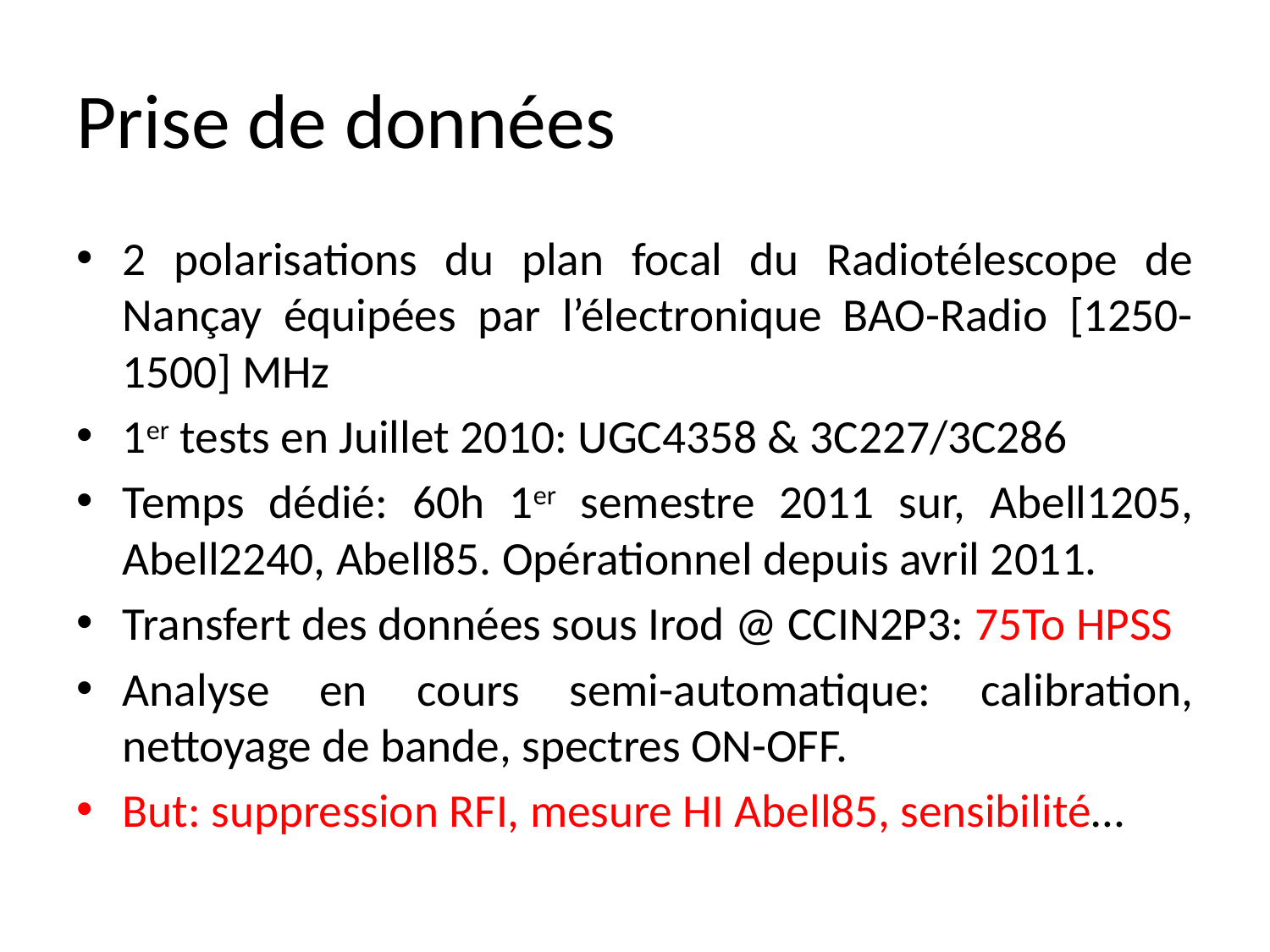

# Prise de données
2 polarisations du plan focal du Radiotélescope de Nançay équipées par l’électronique BAO-Radio [1250-1500] MHz
1er tests en Juillet 2010: UGC4358 & 3C227/3C286
Temps dédié: 60h 1er semestre 2011 sur, Abell1205, Abell2240, Abell85. Opérationnel depuis avril 2011.
Transfert des données sous Irod @ CCIN2P3: 75To HPSS
Analyse en cours semi-automatique: calibration, nettoyage de bande, spectres ON-OFF.
But: suppression RFI, mesure HI Abell85, sensibilité…